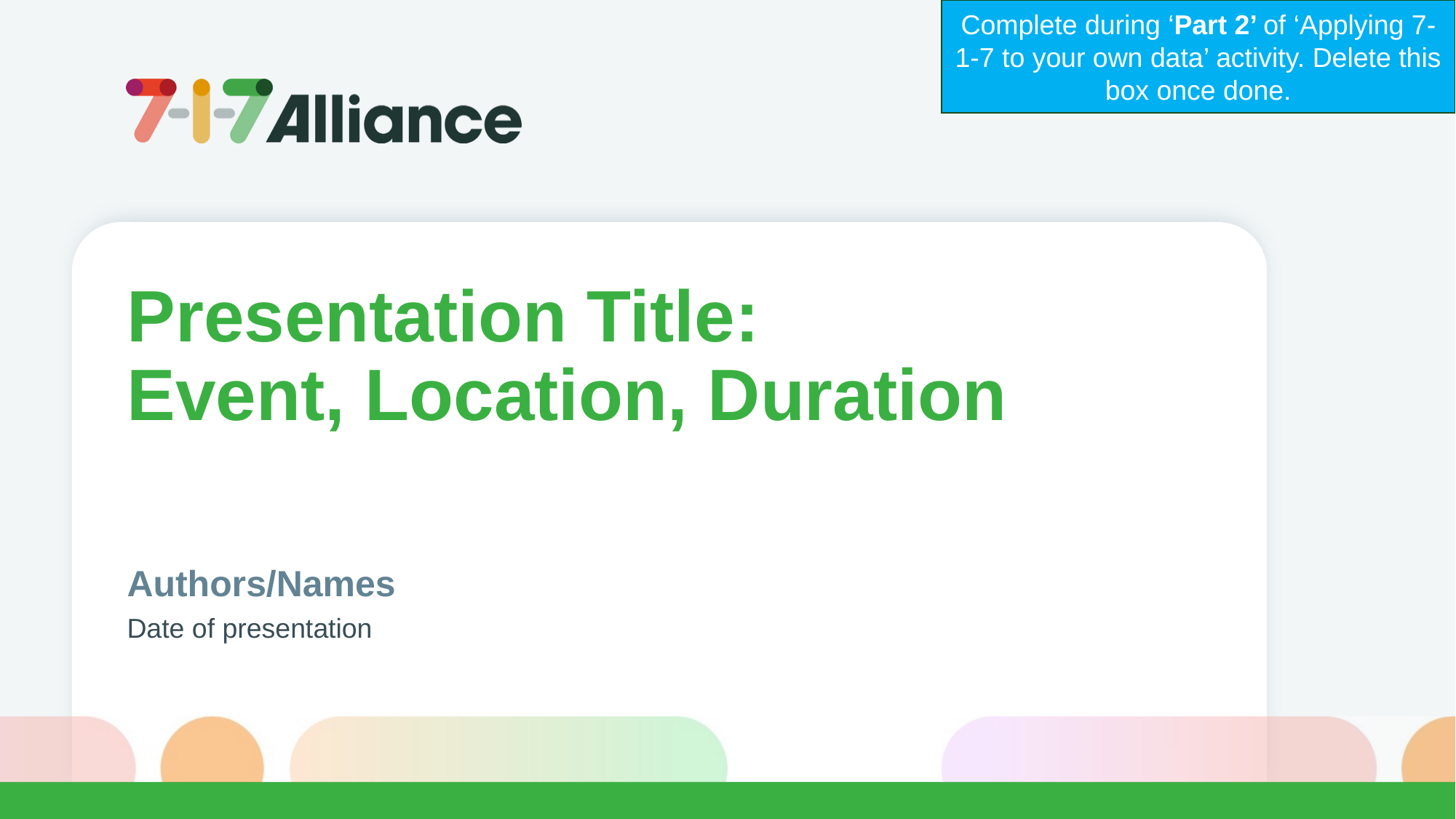

Complete during ‘Part 2’ of ‘Applying 7-1-7 to your own data’ activity. Delete this box once done.
Presentation Title:
Event, Location, Duration
Authors/Names
Date of presentation